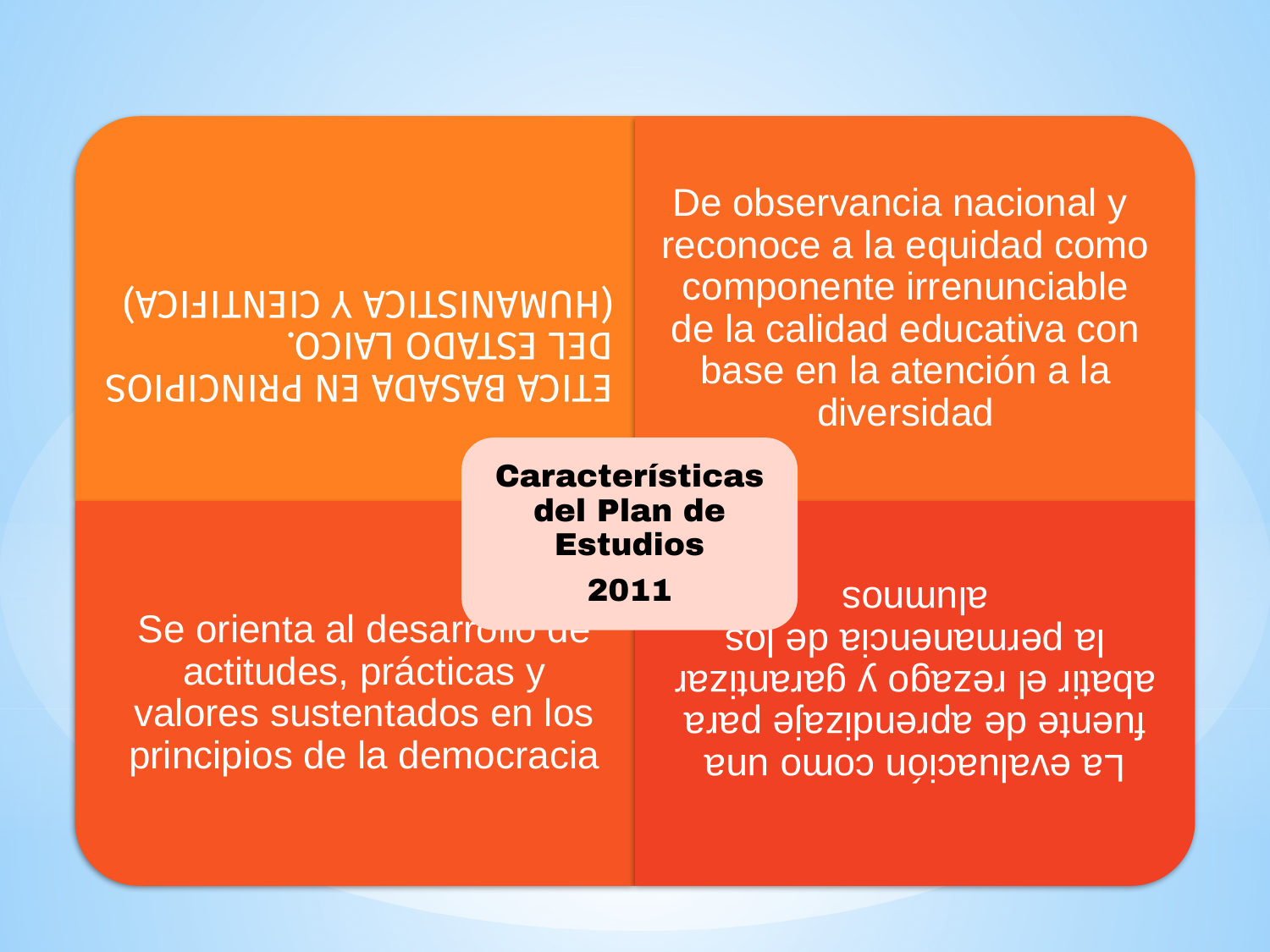

ETICA BASADA EN PRINCIPIOS DEL ESTADO LAICO.(HUMANISTICA Y CIENTIFICA)

De observancia nacional y  reconoce a la equidad como componente irrenunciable de la calidad educativa con base en la atención a la diversidad
Se orienta al desarrollo de actitudes, prácticas y valores sustentados en los principios de la democracia
La evaluación como una fuente de aprendizaje para abatir el rezago y garantizar la permanencia de los alumnos
Características del Plan de Estudios
2011